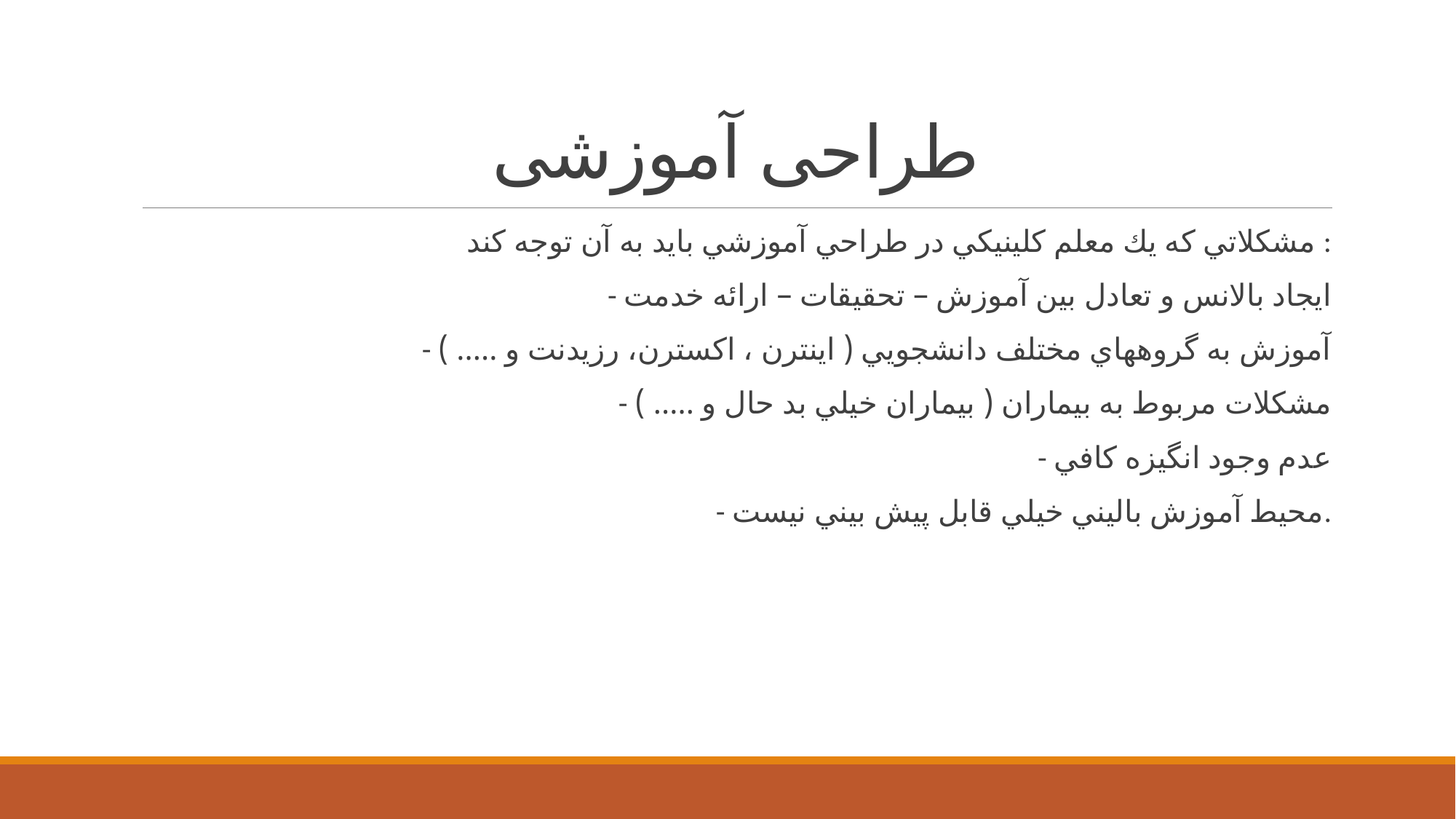

# طراحی آموزشی
مشكلاتي كه يك معلم كلينيكي در طراحي آموزشي بايد به آن توجه كند :
- ايجاد بالانس و تعادل بين آموزش – تحقيقات – ارائه خدمت
- آموزش به گروههاي مختلف دانشجويي ( اينترن ، اكسترن، رزيدنت و ..... )
- مشكلات مربوط به بيماران ( بيماران خيلي بد حال و ..... )
- عدم وجود انگيزه كافي
- محيط آموزش باليني خيلي قابل پيش بيني نيست.